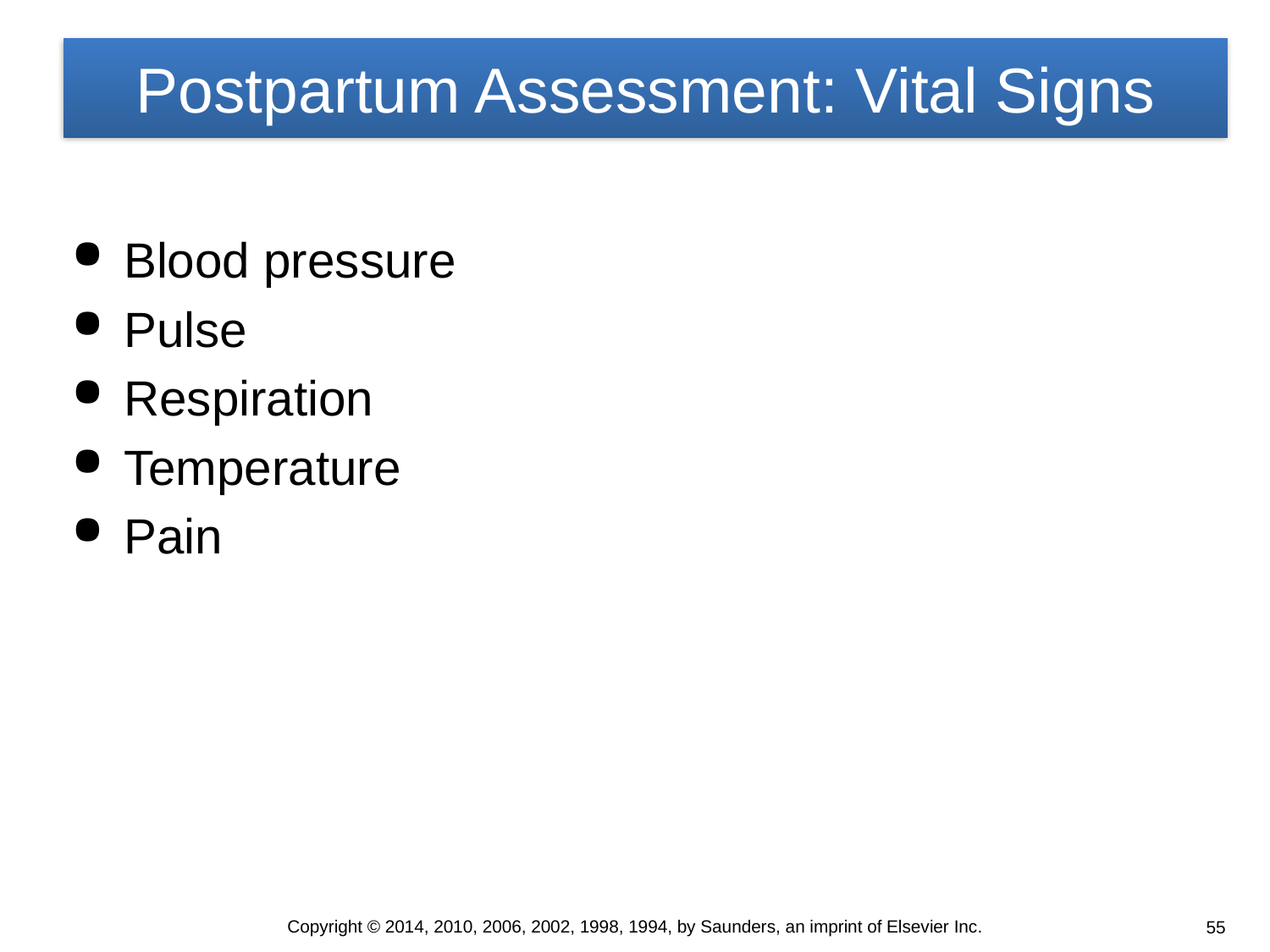

# Postpartum Assessment: Vital Signs
Blood pressure
Pulse
Respiration
Temperature
Pain
Copyright © 2014, 2010, 2006, 2002, 1998, 1994, by Saunders, an imprint of Elsevier Inc.
55